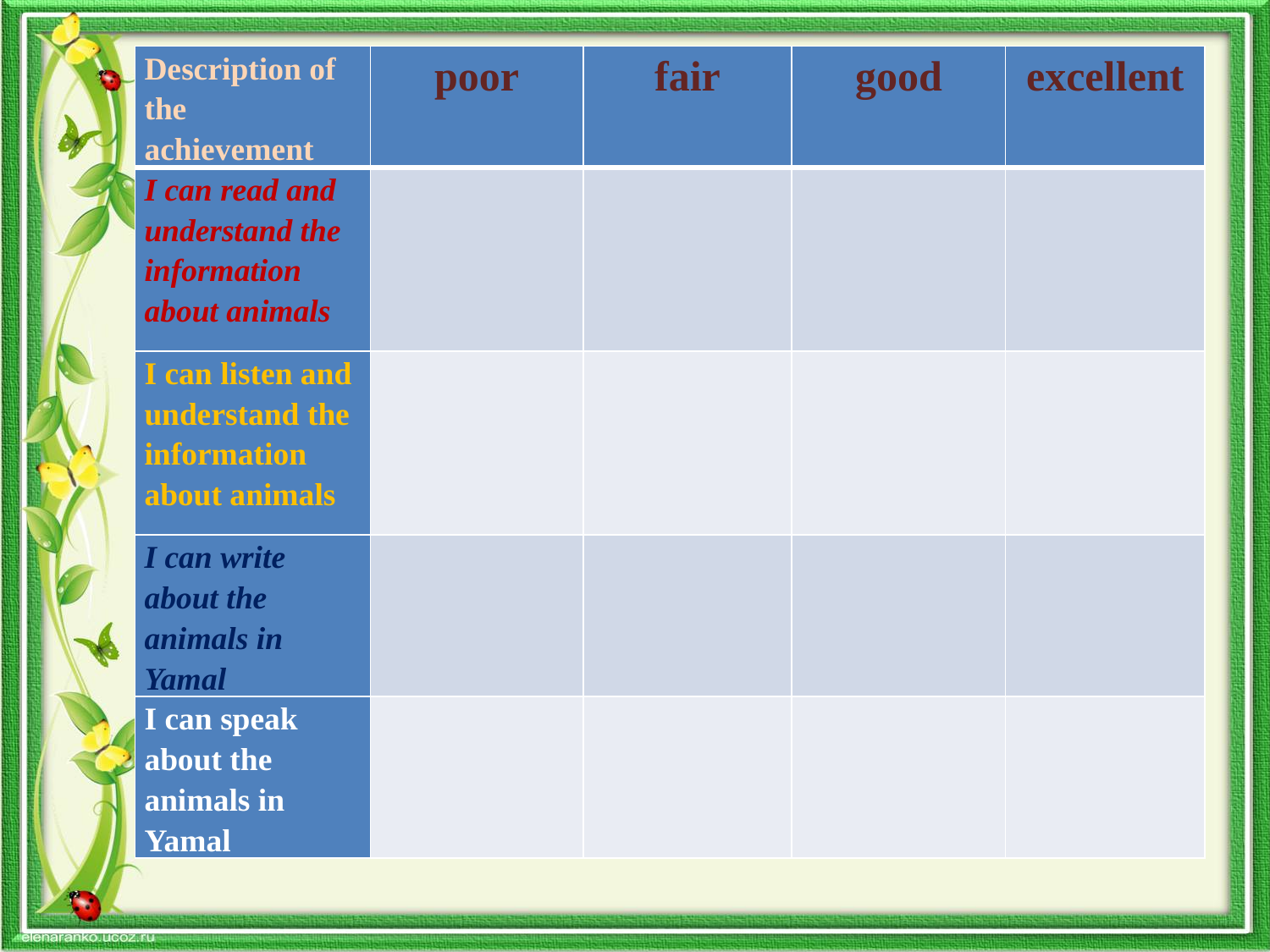

| Description of the achievement | poor | fair | good | excellent |
| --- | --- | --- | --- | --- |
| I can read and understand the information about animals |  |  |  |  |
| I can listen and understand the information about animals |  |  |  |  |
| I can write about the animals in Yamal |  |  |  |  |
| I can speak about the animals in Yamal |  |  |  |  |